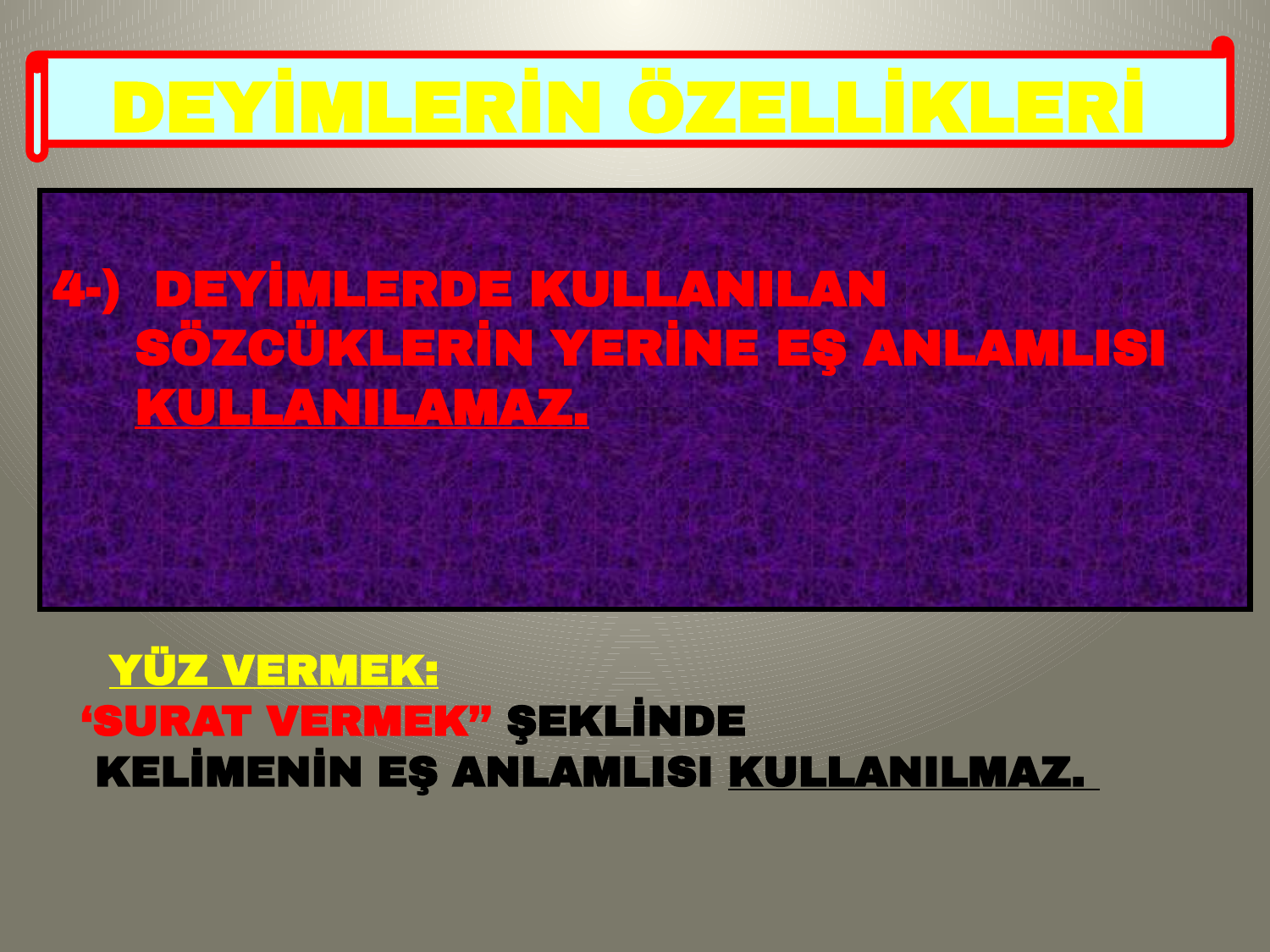

DEYİMLERİN ÖZELLİKLERİ

4-)  DEYİMLERDE KULLANILAN
     SÖZCÜKLERİN YERİNE EŞ ANLAMLISI
     KULLANILAMAZ.

    YÜZ VERMEK:
  ‘SURAT VERMEK’’ ŞEKLİNDE
   KELİMENİN EŞ ANLAMLISI KULLANILMAZ.